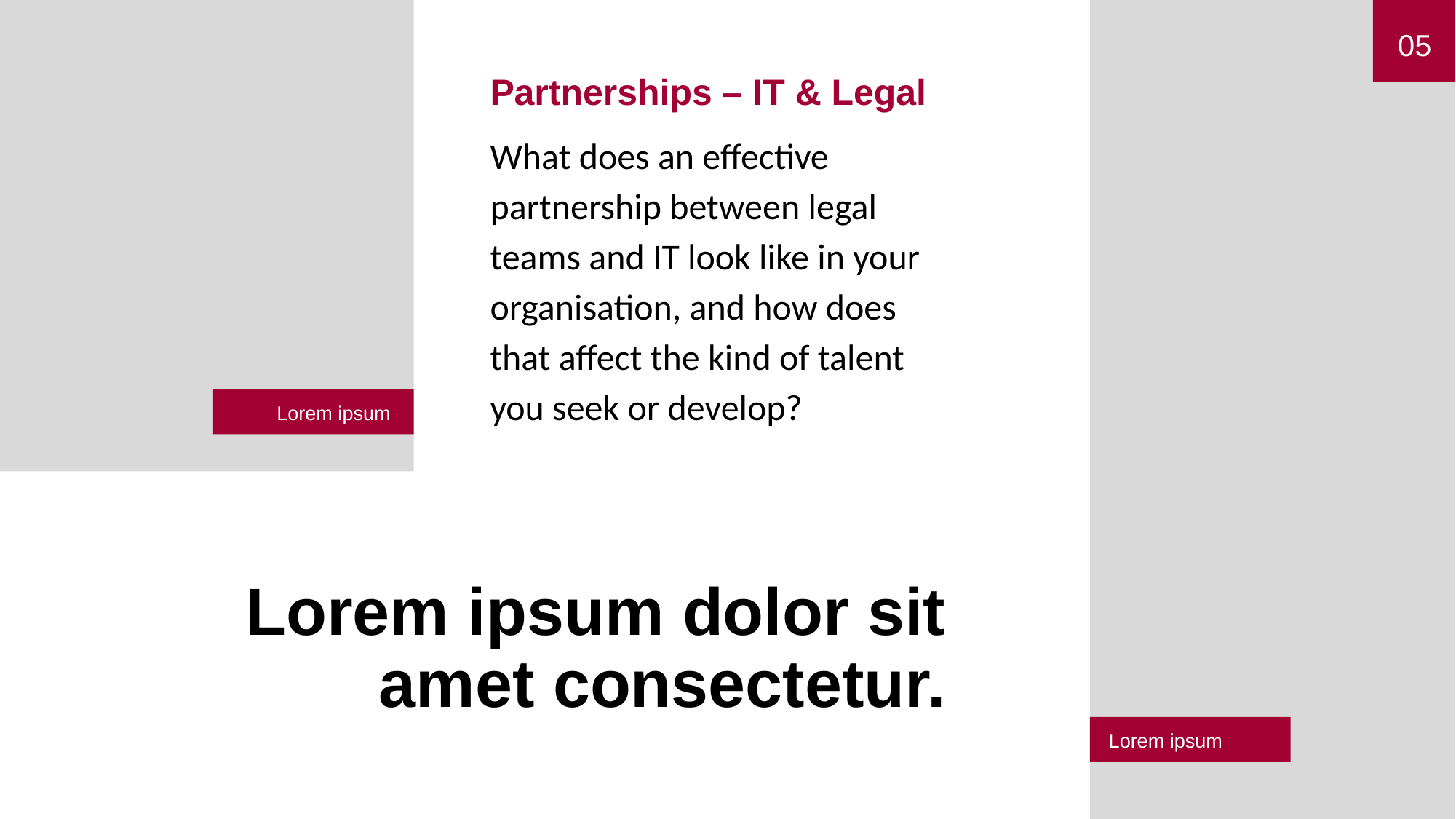

05
Partnerships – IT & Legal
What does an effective partnership between legal teams and IT look like in your organisation, and how does that affect the kind of talent you seek or develop?

Lorem ipsum
Lorem ipsum dolor sit amet consectetur.

Lorem ipsum